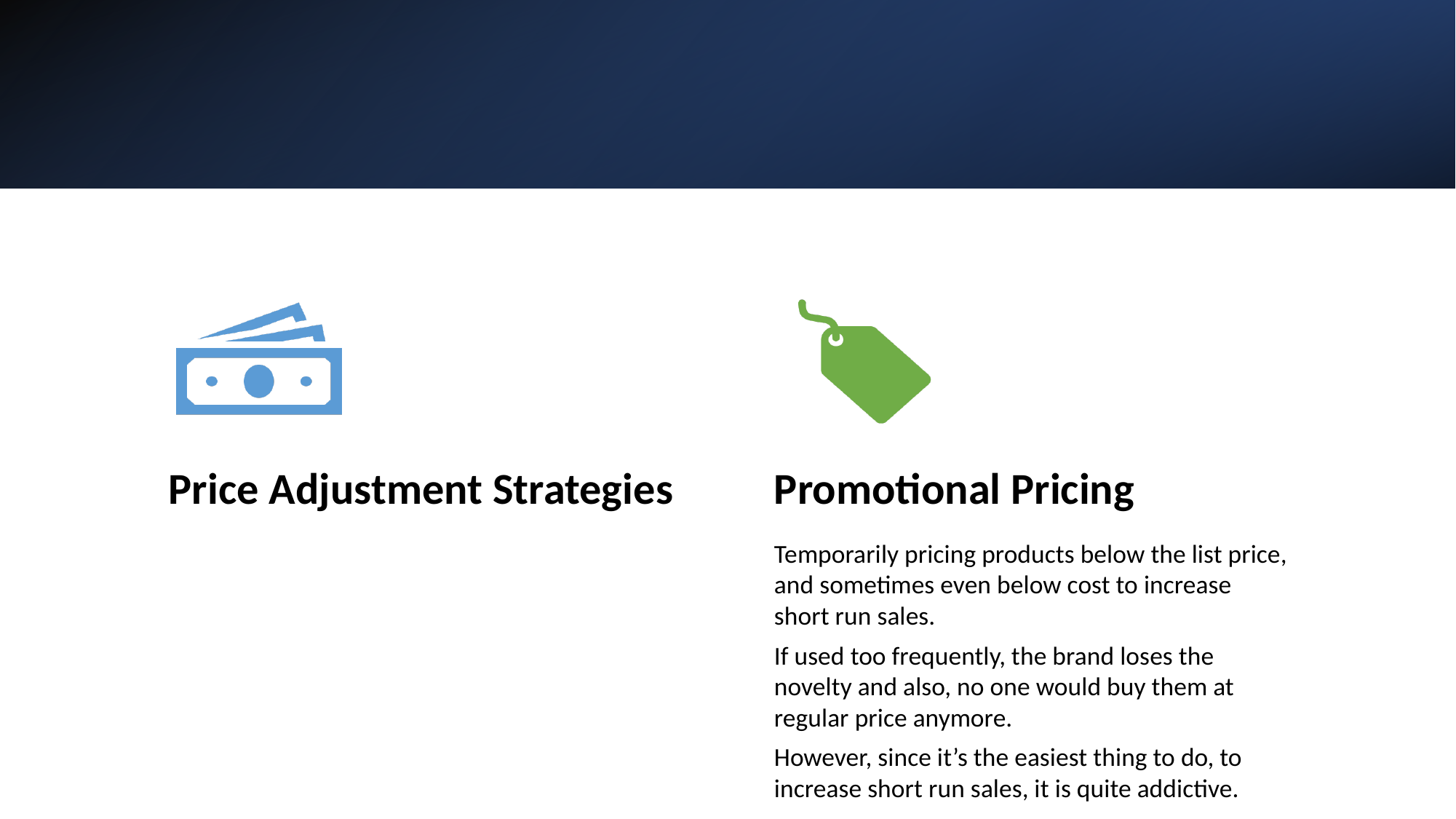

Price Adjustment Strategies
Promotional Pricing
Temporarily pricing products below the list price, and sometimes even below cost to increase short run sales.
If used too frequently, the brand loses the novelty and also, no one would buy them at regular price anymore.
However, since it’s the easiest thing to do, to increase short run sales, it is quite addictive.